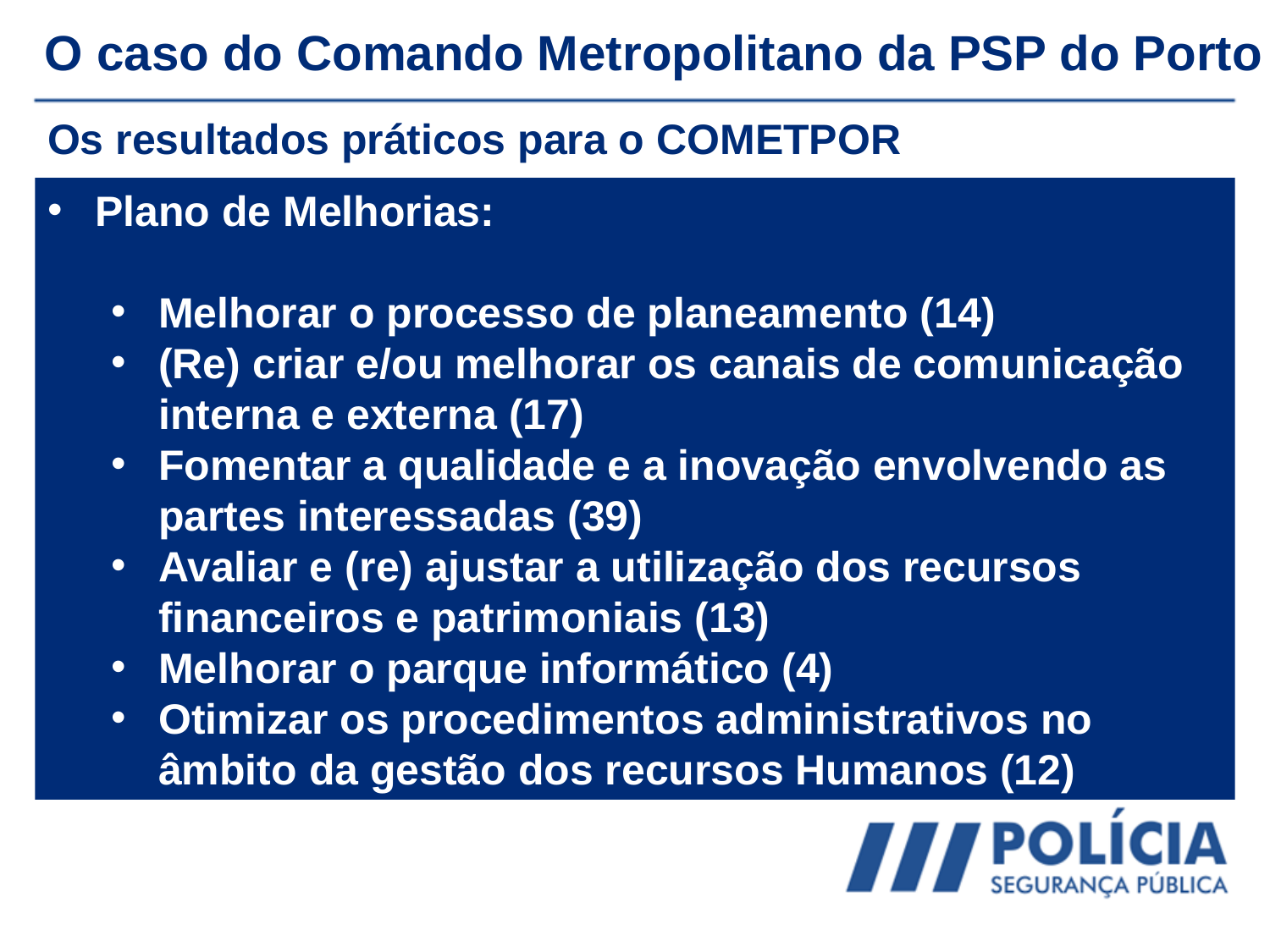

O caso do Comando Metropolitano da PSP do Porto
Os resultados práticos para o COMETPOR
Plano de Melhorias:

Melhorar o processo de planeamento (14)
(Re) criar e/ou melhorar os canais de comunicação interna e externa (17)
Fomentar a qualidade e a inovação envolvendo as partes interessadas (39)
Avaliar e (re) ajustar a utilização dos recursos financeiros e patrimoniais (13)
Melhorar o parque informático (4)
Otimizar os procedimentos administrativos no âmbito da gestão dos recursos Humanos (12)